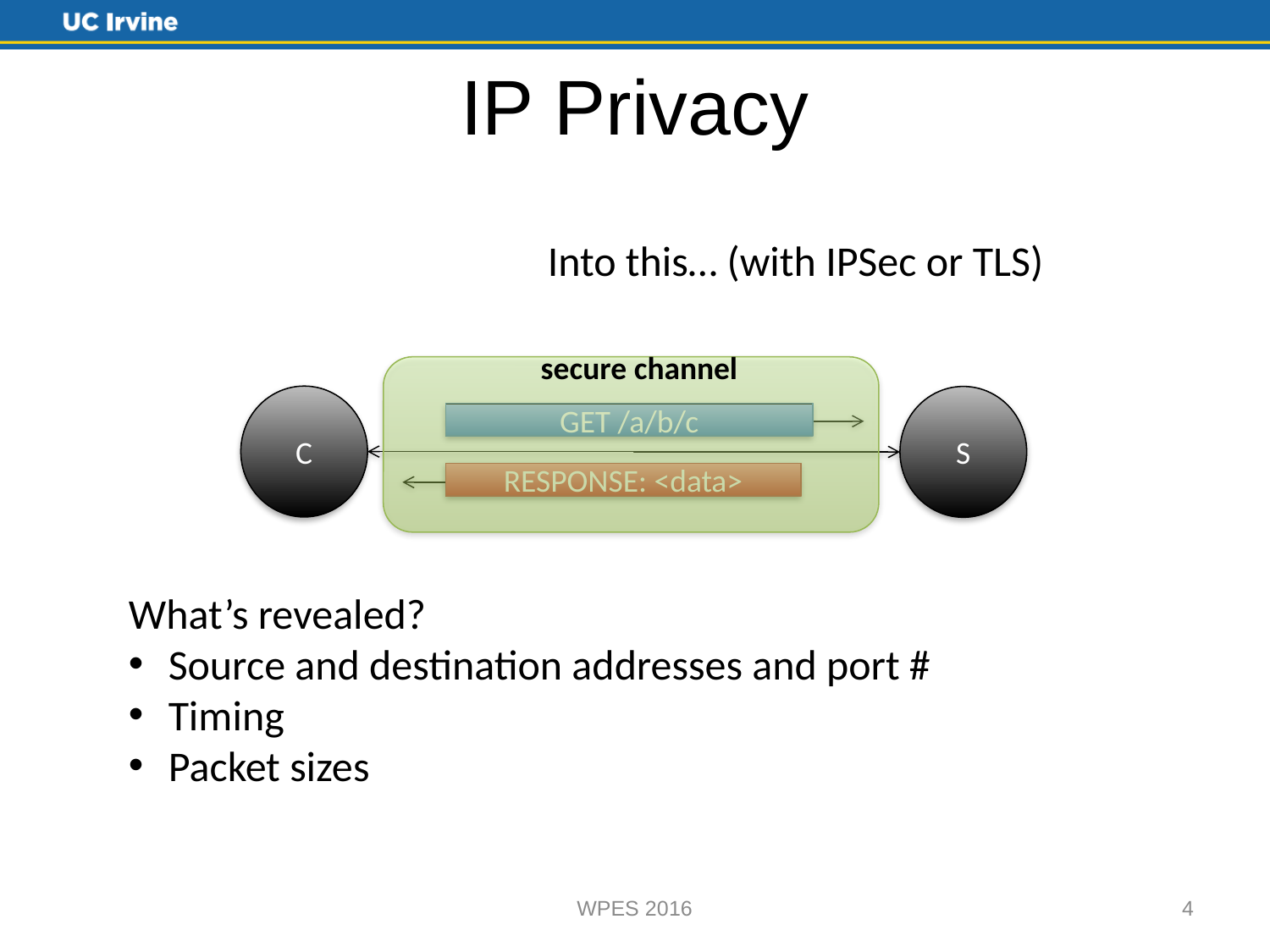

# IP Privacy
Into this… (with IPSec or TLS)
secure channel

C
S
GET /a/b/c
RESPONSE: <data>
What’s revealed?
Source and destination addresses and port #
Timing
Packet sizes

WPES 2016
4